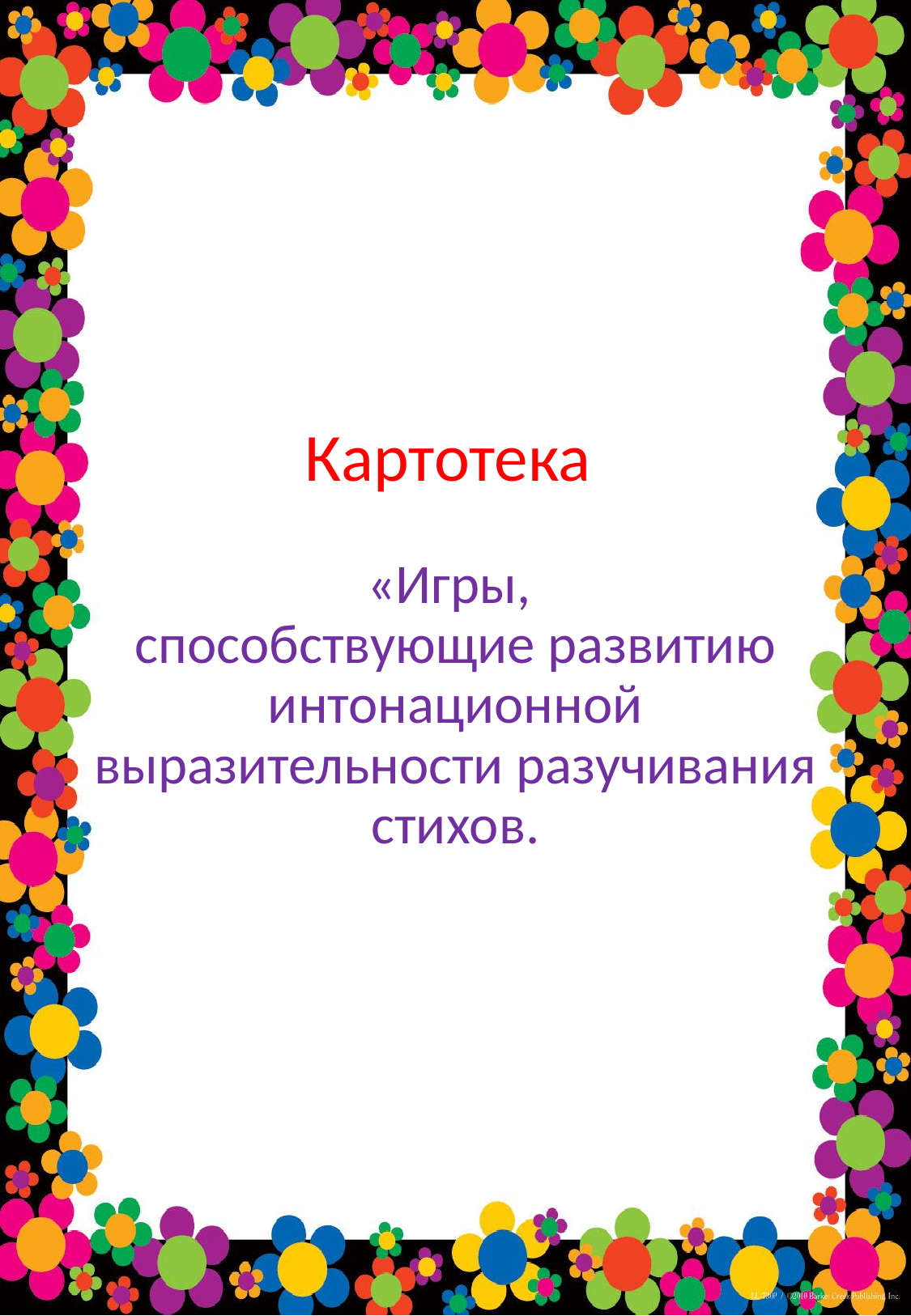

# Картотека «Игры, способствующие развитию интонационной выразительности разучивания стихов.